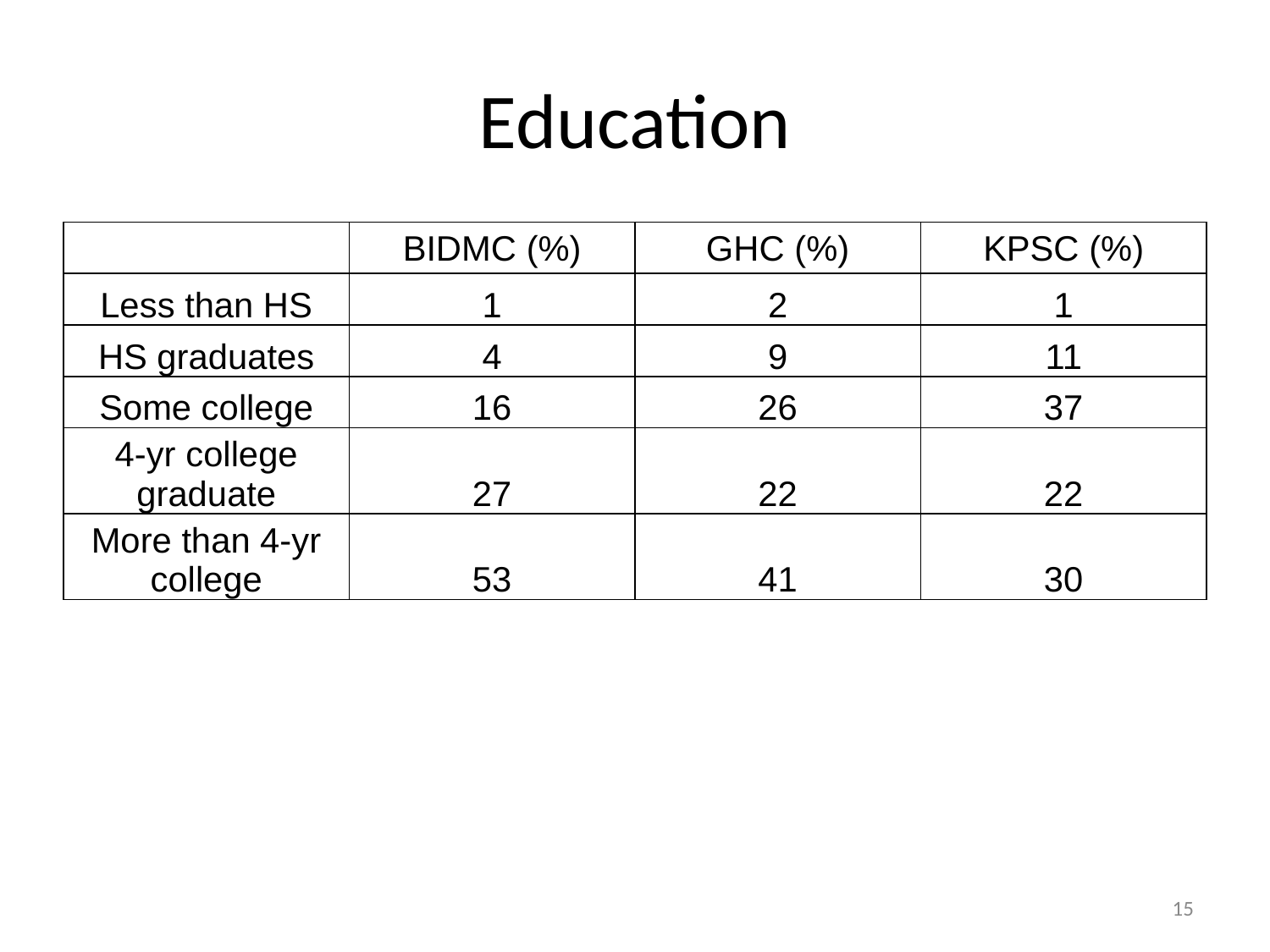

# Education
|  | BIDMC (%) | GHC (%) | KPSC (%) |
| --- | --- | --- | --- |
| Less than HS | 1 | 2 | 1 |
| HS graduates | 4 | 9 | 11 |
| Some college | 16 | 26 | 37 |
| 4-yr college graduate | 27 | 22 | 22 |
| More than 4-yr college | 53 | 41 | 30 |
15